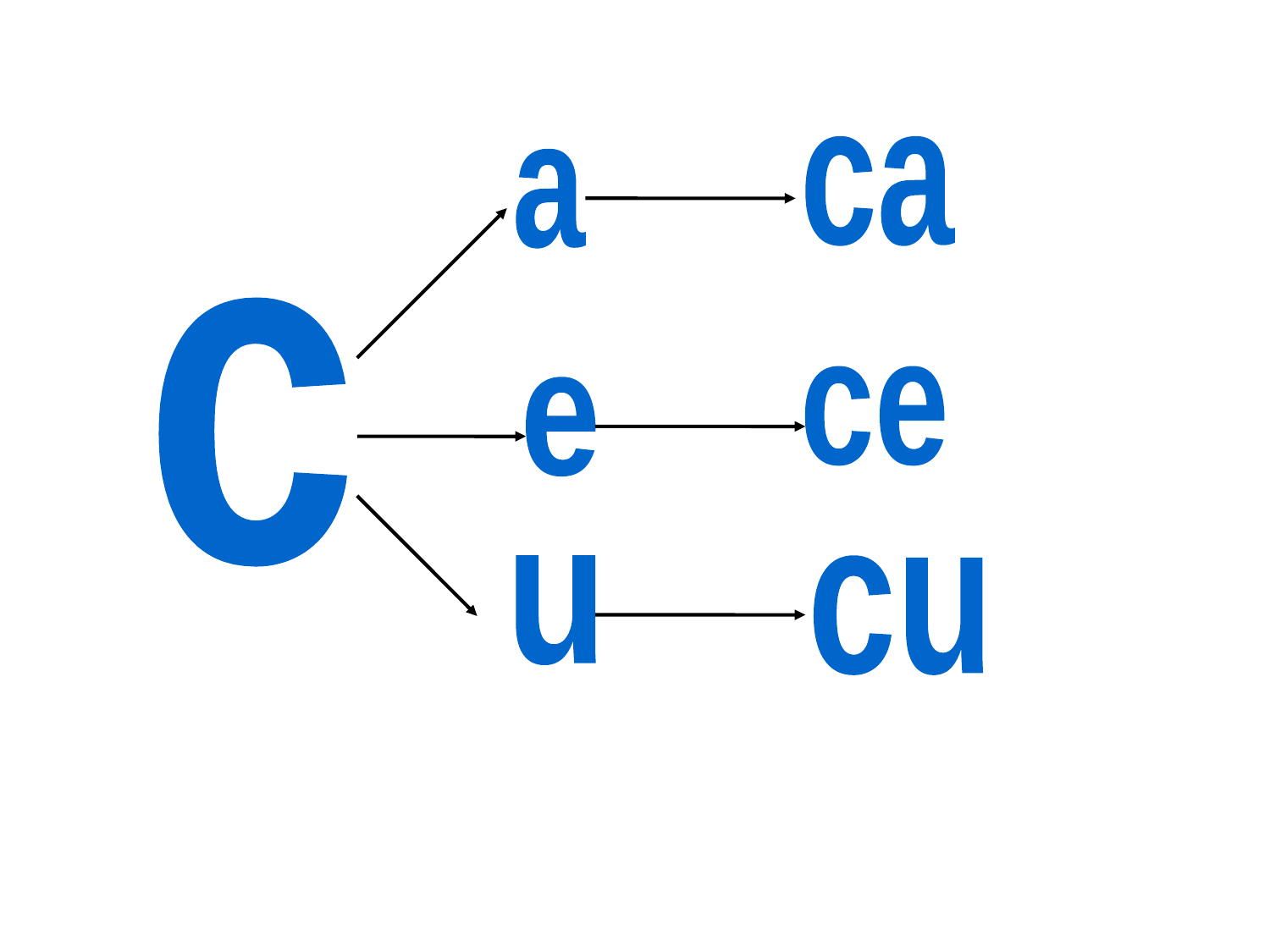

ca
a

c
ce
e

u
cu